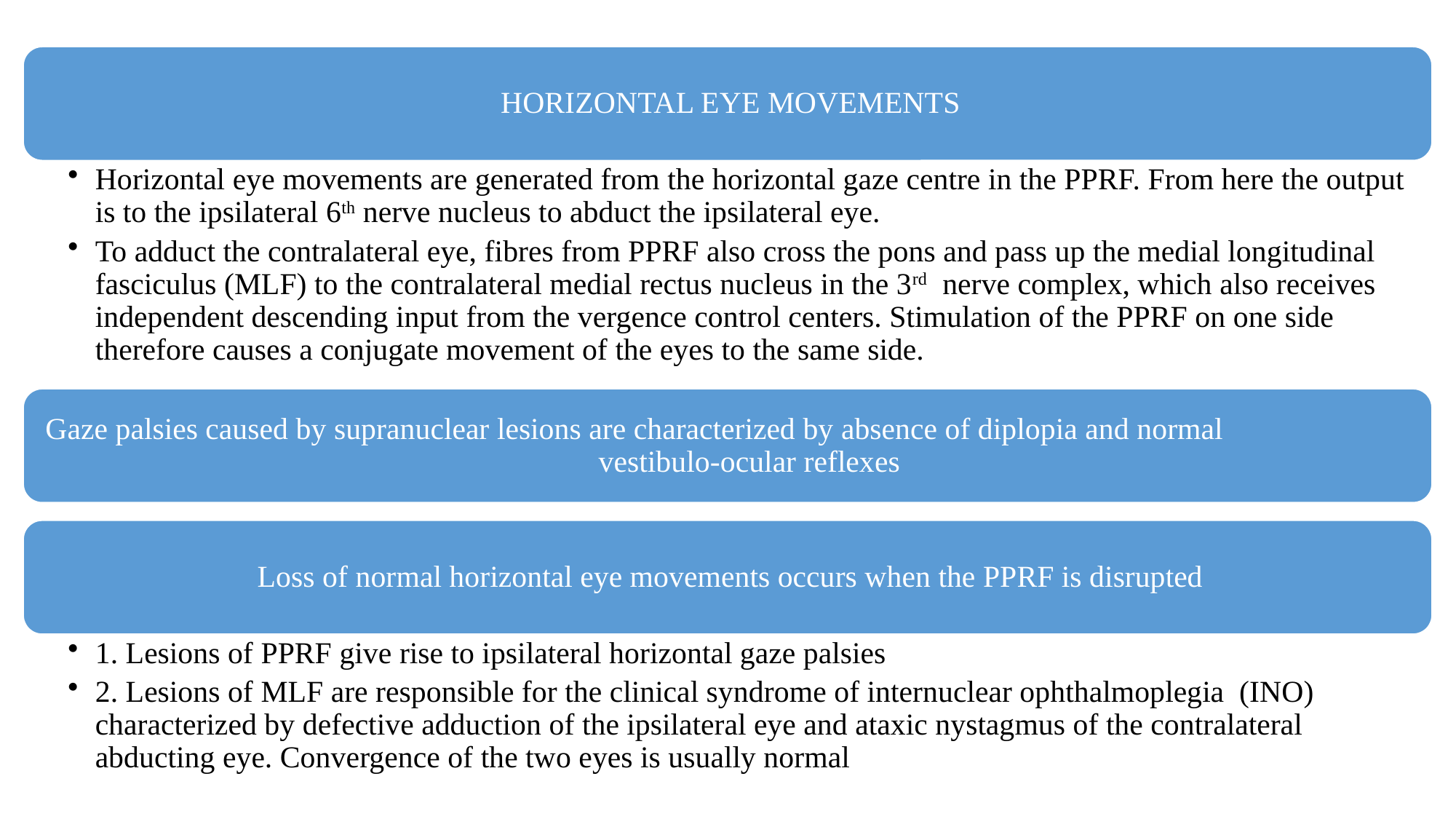

HORIZONTAL EYE MOVEMENTS
Horizontal eye movements are generated from the horizontal gaze centre in the PPRF. From here the output is to the ipsilateral 6th nerve nucleus to abduct the ipsilateral eye.
To adduct the contralateral eye, fibres from PPRF also cross the pons and pass up the medial longitudinal fasciculus (MLF) to the contralateral medial rectus nucleus in the 3rd  nerve complex, which also receives independent descending input from the vergence control centers. Stimulation of the PPRF on one side therefore causes a conjugate movement of the eyes to the same side.
Gaze palsies caused by supranuclear lesions are characterized by absence of diplopia and normal                                vestibulo-ocular reflexes
Loss of normal horizontal eye movements occurs when the PPRF is disrupted
1. Lesions of PPRF give rise to ipsilateral horizontal gaze palsies
2. Lesions of MLF are responsible for the clinical syndrome of internuclear ophthalmoplegia  (INO) characterized by defective adduction of the ipsilateral eye and ataxic nystagmus of the contralateral abducting eye. Convergence of the two eyes is usually normal